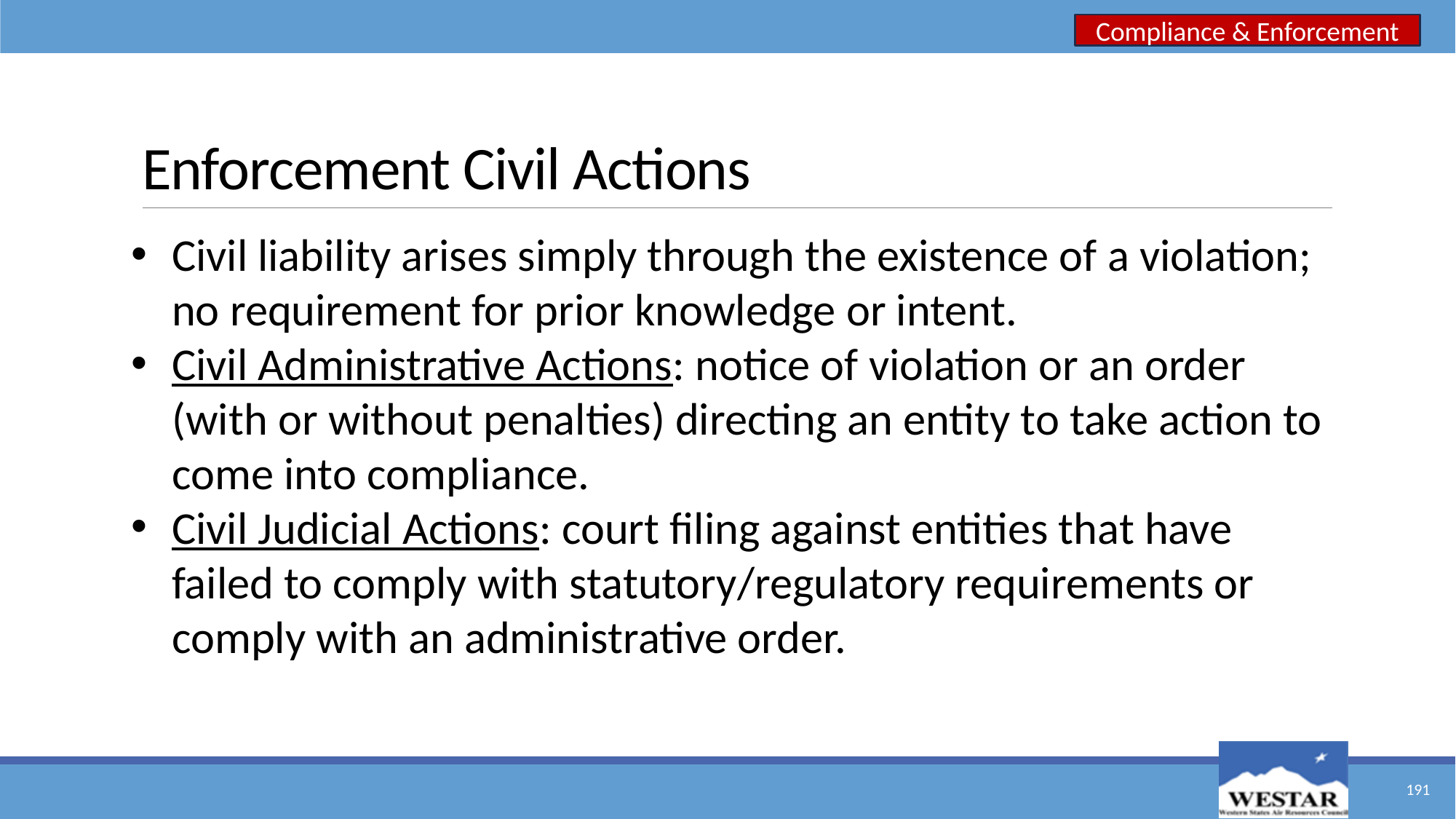

Compliance & Enforcement
# Enforcement Civil Actions
Civil liability arises simply through the existence of a violation; no requirement for prior knowledge or intent.
Civil Administrative Actions: notice of violation or an order (with or without penalties) directing an entity to take action to come into compliance.
Civil Judicial Actions: court filing against entities that have failed to comply with statutory/regulatory requirements or comply with an administrative order.

191